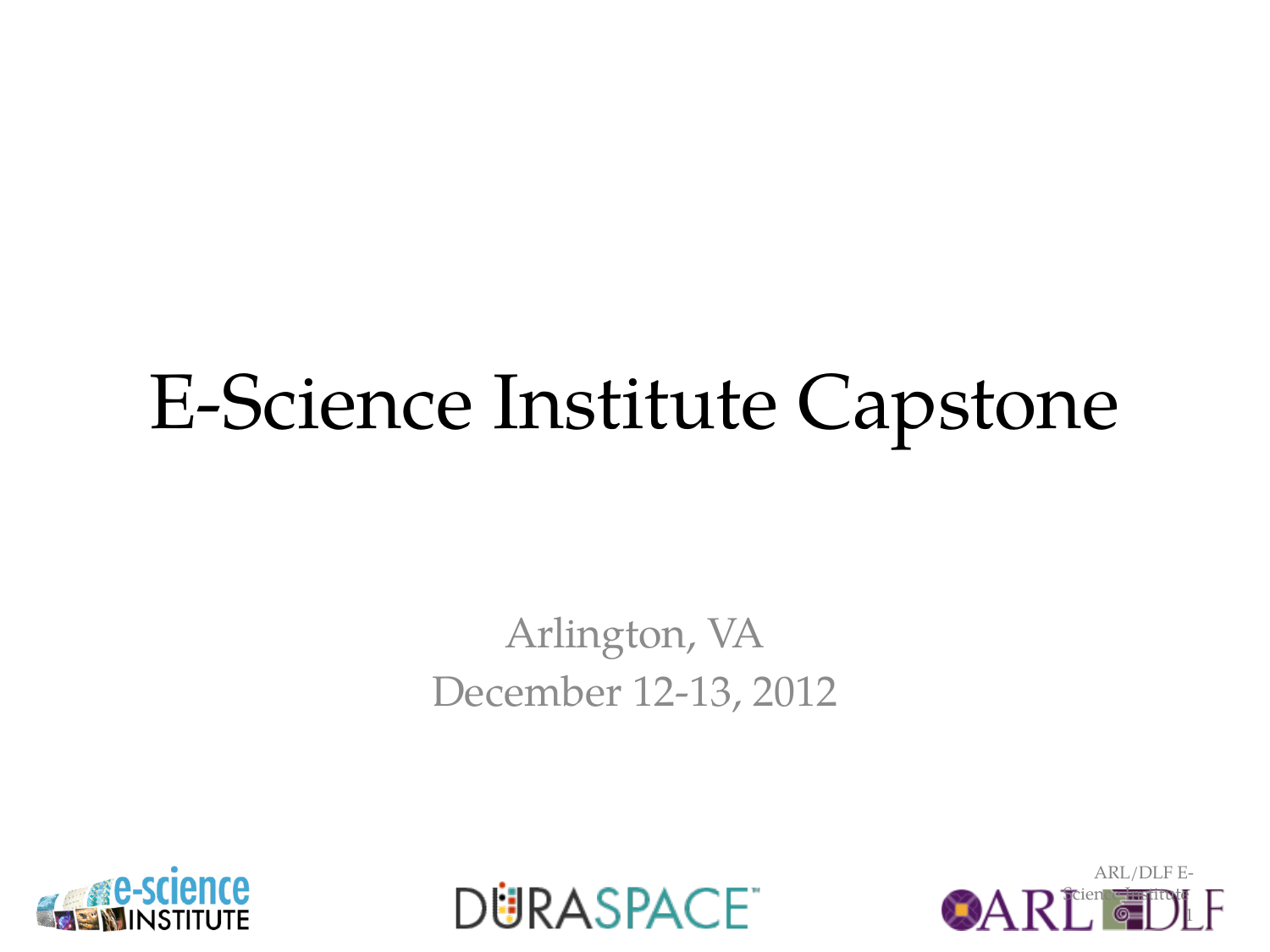

# E-Science Institute Capstone

Arlington, VA
December 12-13, 2012
1